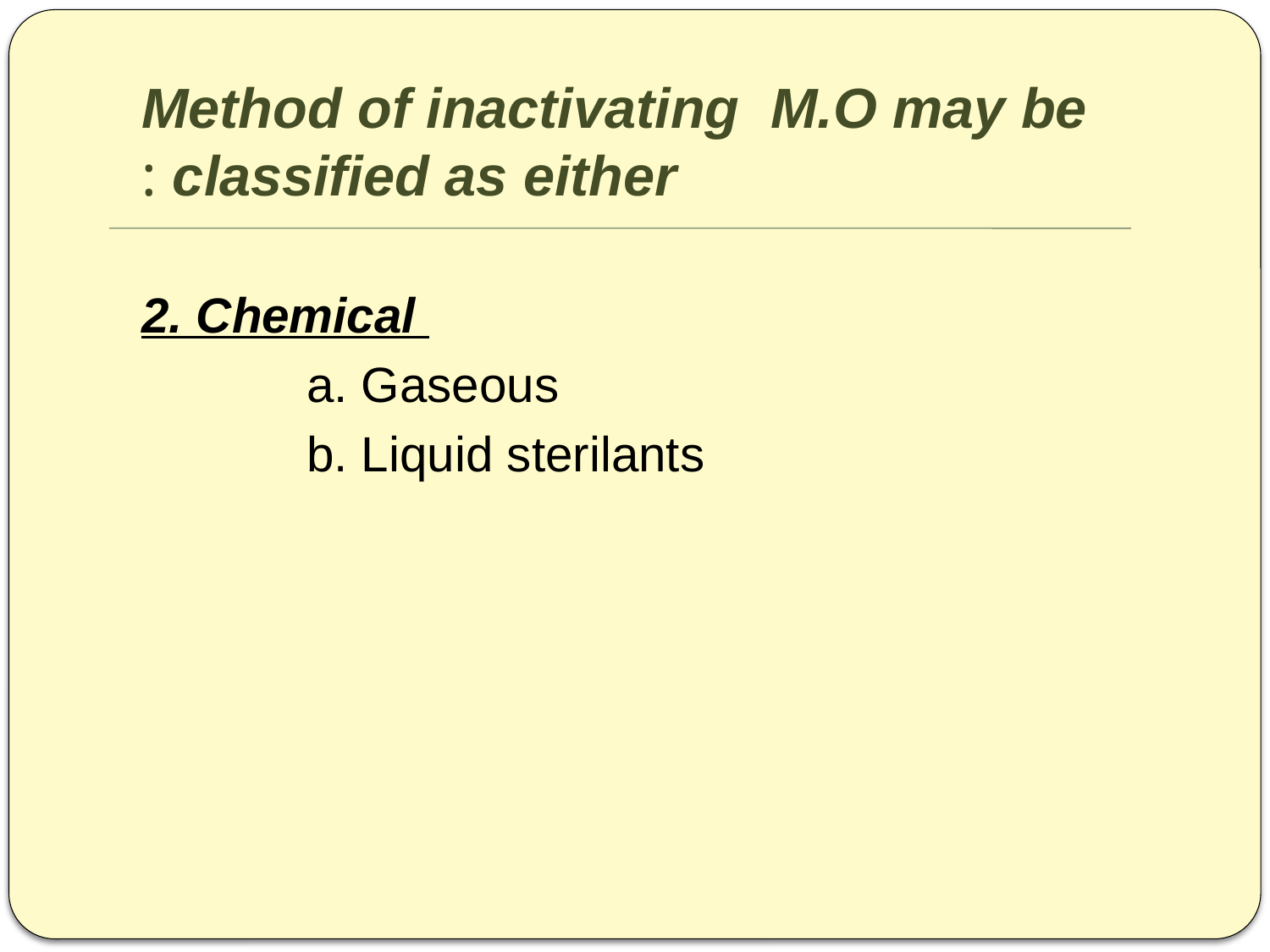

# Method of inactivating  M.O may be classified as either :
2. Chemical
		a. Gaseous
		b. Liquid sterilants